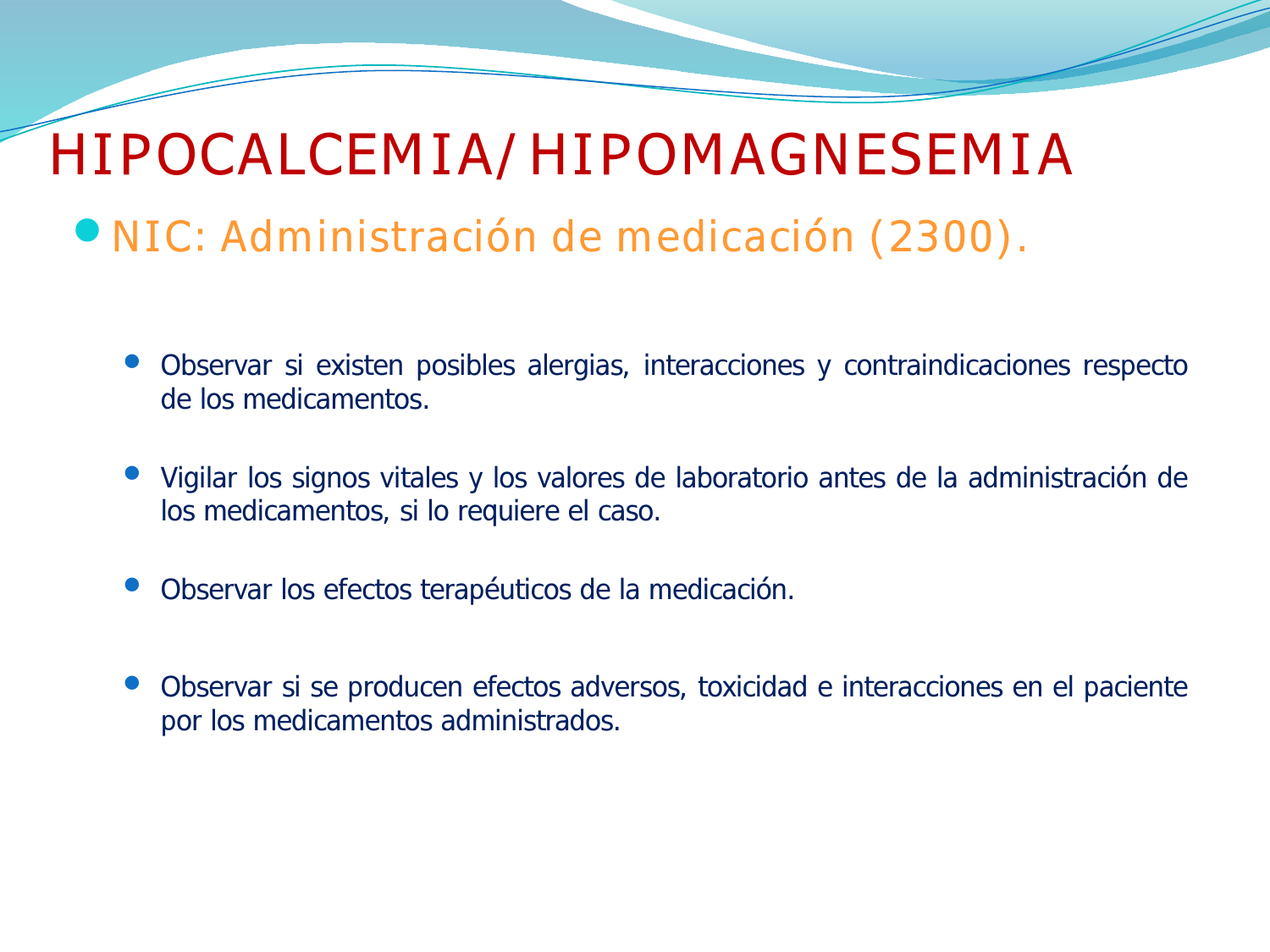

# HIPOCALCEMIA/HIPOMAGNESEMIA
NIC: Administración de medicación (2300).

Observar si existen posibles alergias, interacciones y contraindicaciones respecto de los medicamentos.

Vigilar los signos vitales y los valores de laboratorio antes de la administración de los medicamentos, si lo requiere el caso.

Observar los efectos terapéuticos de la medicación.

Observar si se producen efectos adversos, toxicidad e interacciones en el paciente por los medicamentos administrados.